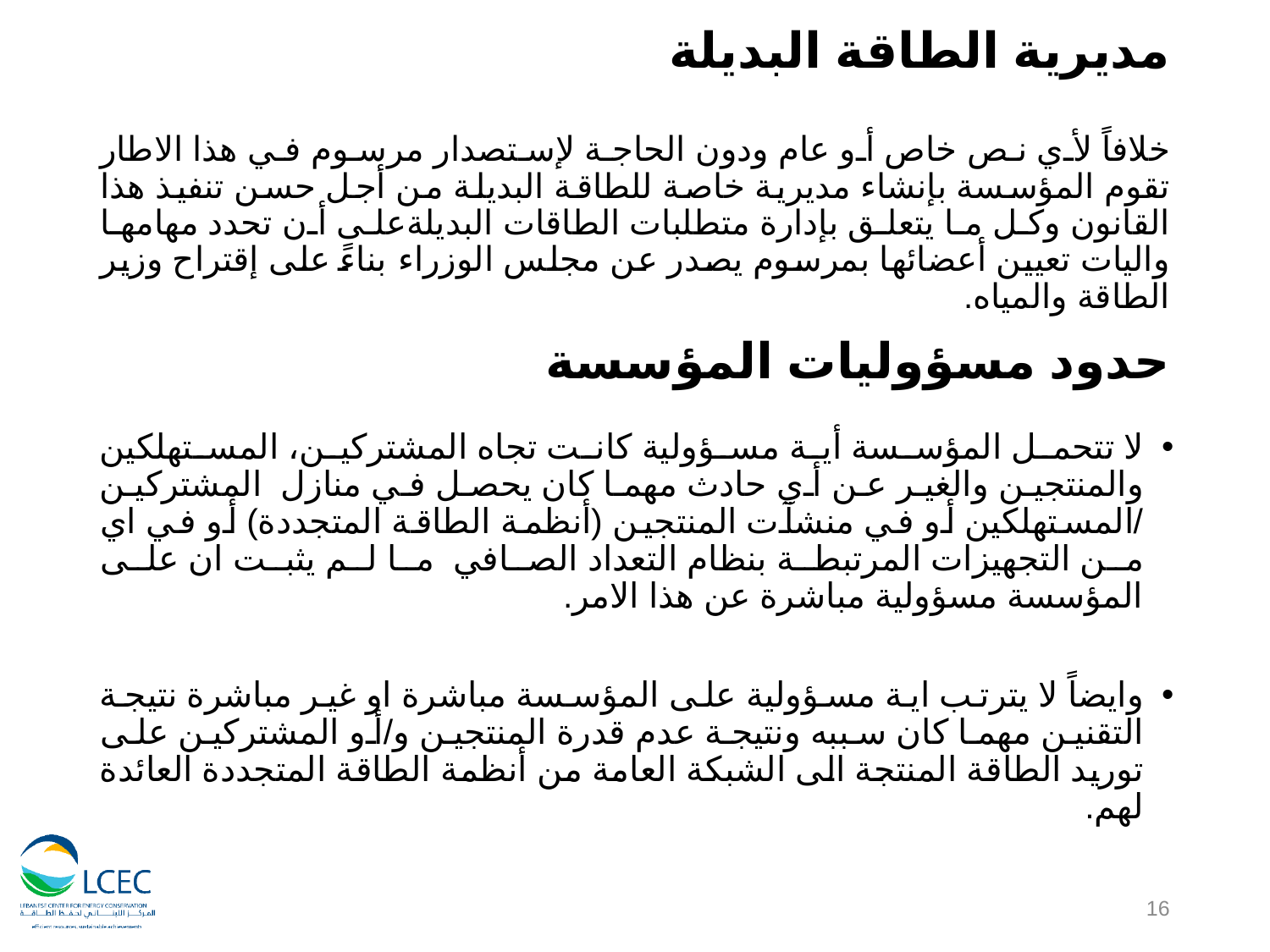

# مديرية الطاقة البديلة
خلافاً لأي نص خاص أو عام ودون الحاجة لإستصدار مرسوم في هذا الاطار تقوم المؤسسة بإنشاء مديرية خاصة للطاقة البديلة من أجل حسن تنفيذ هذا القانون وكل ما يتعلق بإدارة متطلبات الطاقات البديلةعلى أن تحدد مهامها واليات تعيين أعضائها بمرسوم يصدر عن مجلس الوزراء بناءً على إقتراح وزير الطاقة والمياه.

حدود مسؤوليات المؤسسة
لا تتحمل المؤسسة أية مسؤولية كانت تجاه المشتركين، المستهلكين والمنتجين والغير عن أي حادث مهما كان يحصل في منازل  المشتركين /المستهلكين أو في منشآت المنتجين (أنظمة الطاقة المتجددة) أو في اي من التجهيزات المرتبطة بنظام التعداد الصافي  ما لم يثبت ان على المؤسسة مسؤولية مباشرة عن هذا الامر.

وايضاً لا يترتب اية مسؤولية على المؤسسة مباشرة او غير مباشرة نتيجة التقنين مهما كان سببه ونتيجة عدم قدرة المنتجين و/أو المشتركين على توريد الطاقة المنتجة الى الشبكة العامة من أنظمة الطاقة المتجددة العائدة لهم.
16